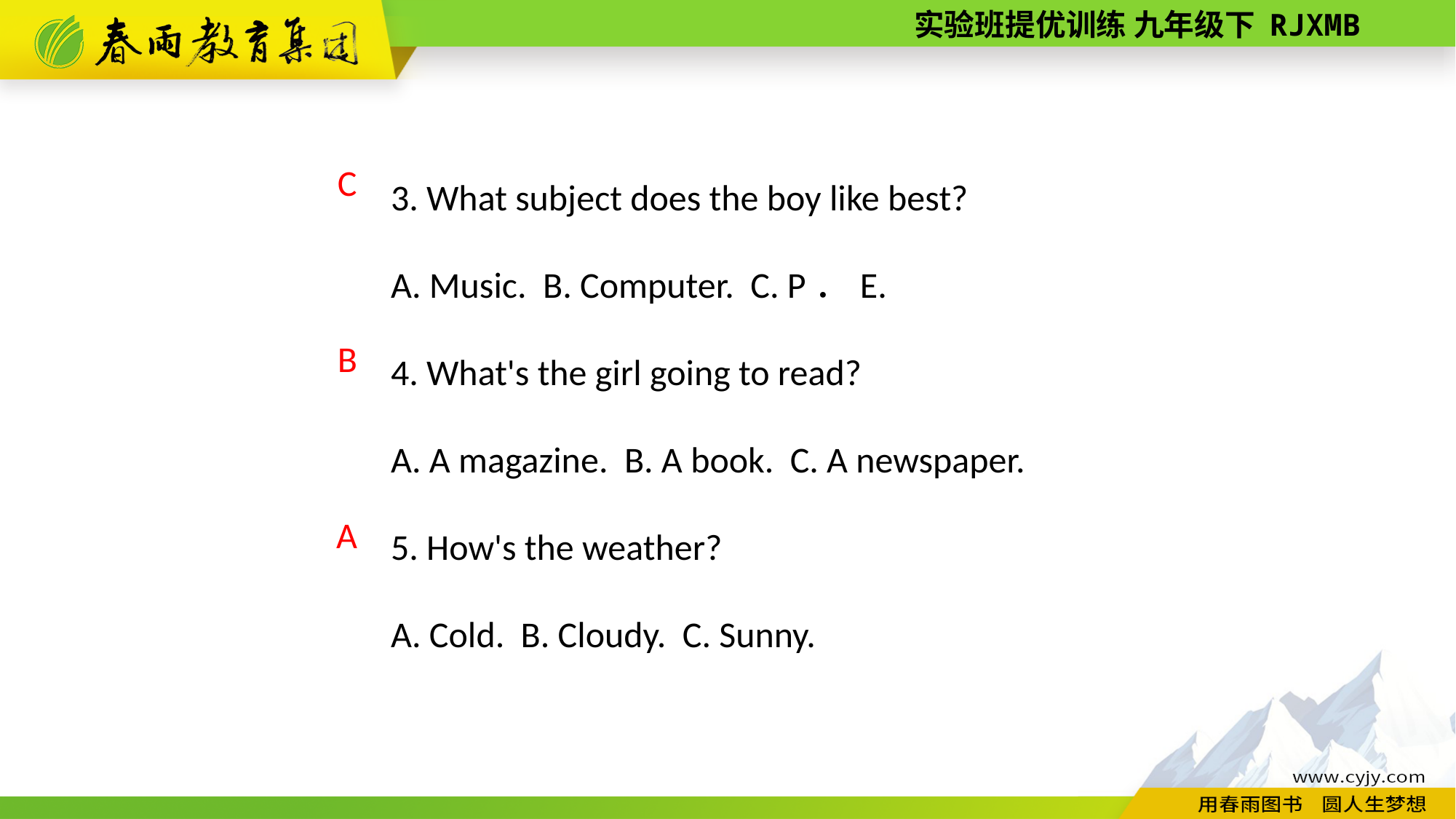

3. What subject does the boy like best?
A. Music.  B. Computer.  C. P．E.
4. What's the girl going to read?
A. A magazine.  B. A book.  C. A newspaper.
5. How's the weather?
A. Cold.  B. Cloudy.  C. Sunny.
C
B
A